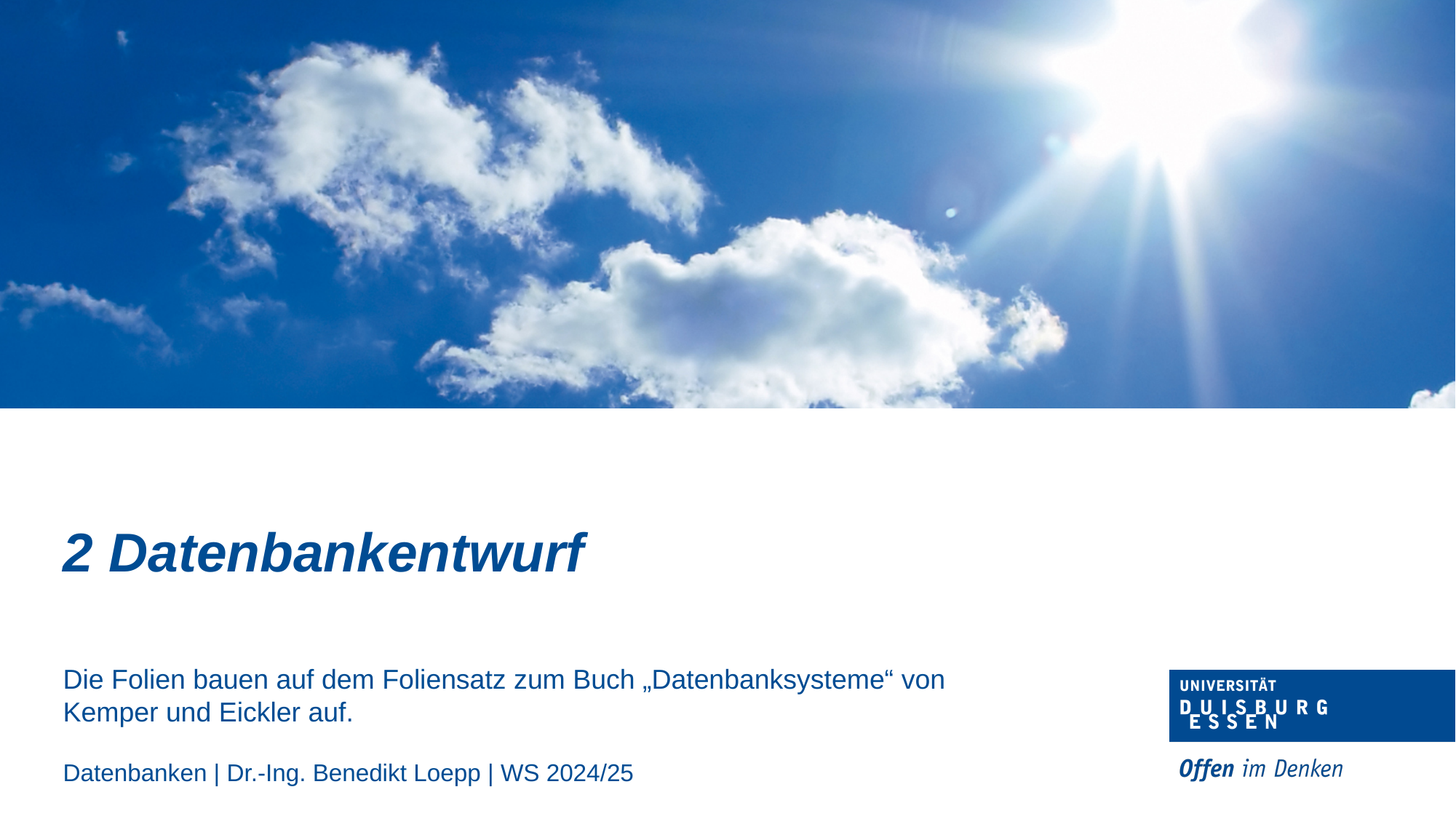

2 Datenbankentwurf
Die Folien bauen auf dem Foliensatz zum Buch „Datenbanksysteme“ von Kemper und Eickler auf.
Datenbanken | Dr.-Ing. Benedikt Loepp | WS 2024/25